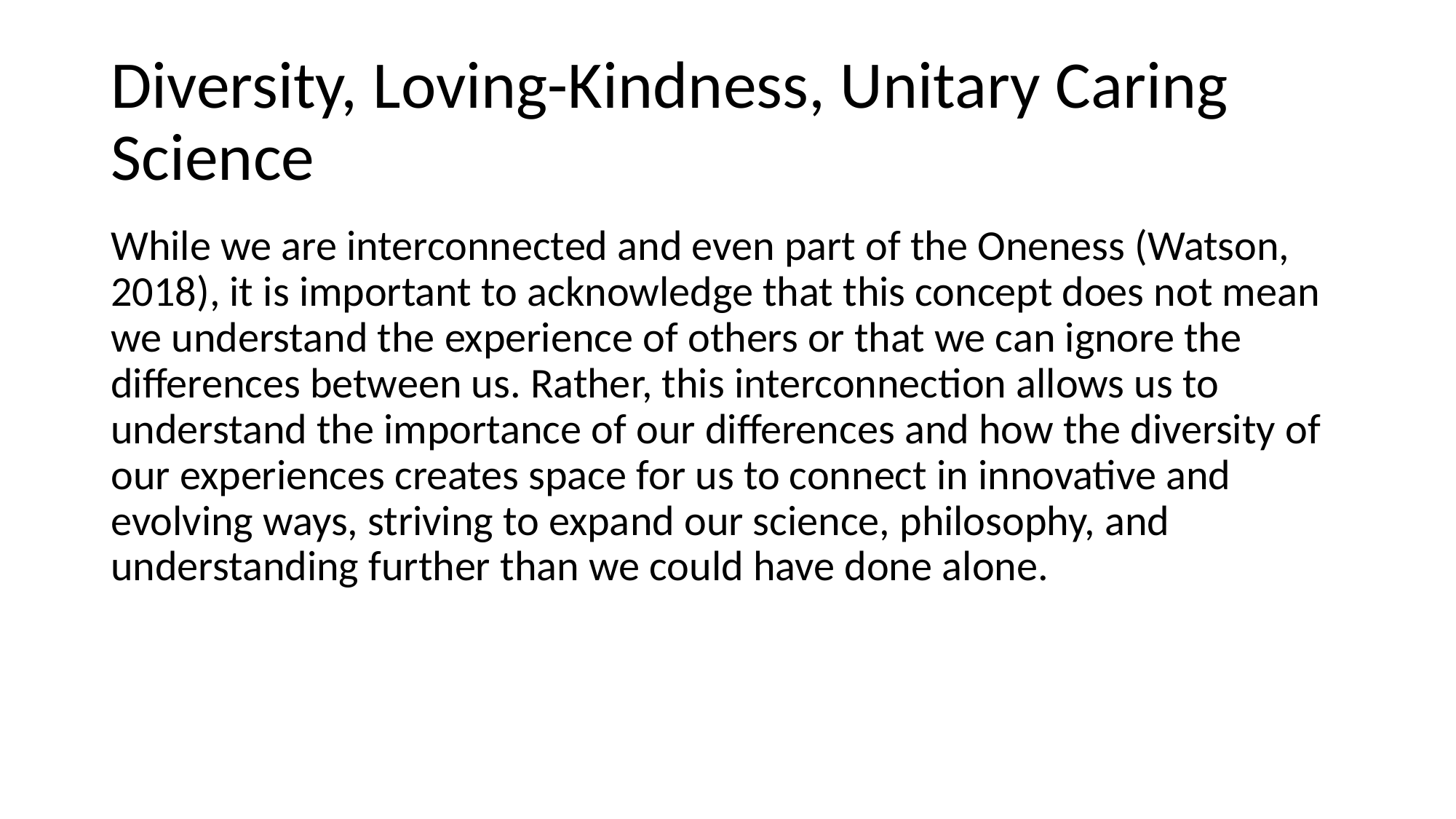

# Diversity, Loving-Kindness, Unitary Caring Science
While we are interconnected and even part of the Oneness (Watson, 2018), it is important to acknowledge that this concept does not mean we understand the experience of others or that we can ignore the differences between us. Rather, this interconnection allows us to understand the importance of our differences and how the diversity of our experiences creates space for us to connect in innovative and evolving ways, striving to expand our science, philosophy, and understanding further than we could have done alone.